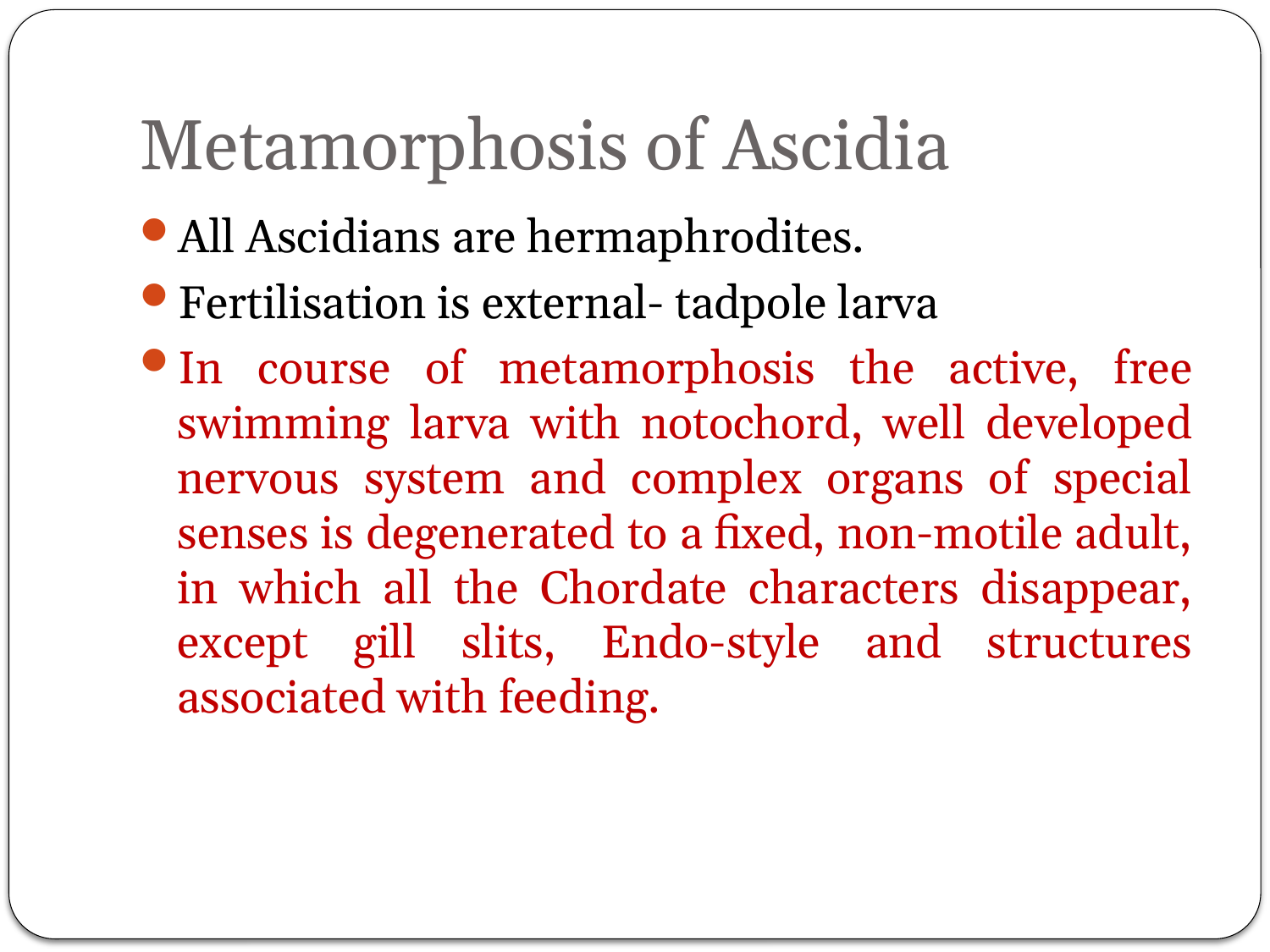

# Metamorphosis of Ascidia
All Ascidians are hermaphrodites.
Fertilisation is external- tadpole larva
In course of metamorphosis the active, free swimming larva with notochord, well developed nervous system and complex organs of special senses is degenerated to a fixed, non-motile adult, in which all the Chordate characters disappear, except gill slits, Endo-style and structures associated with feeding.